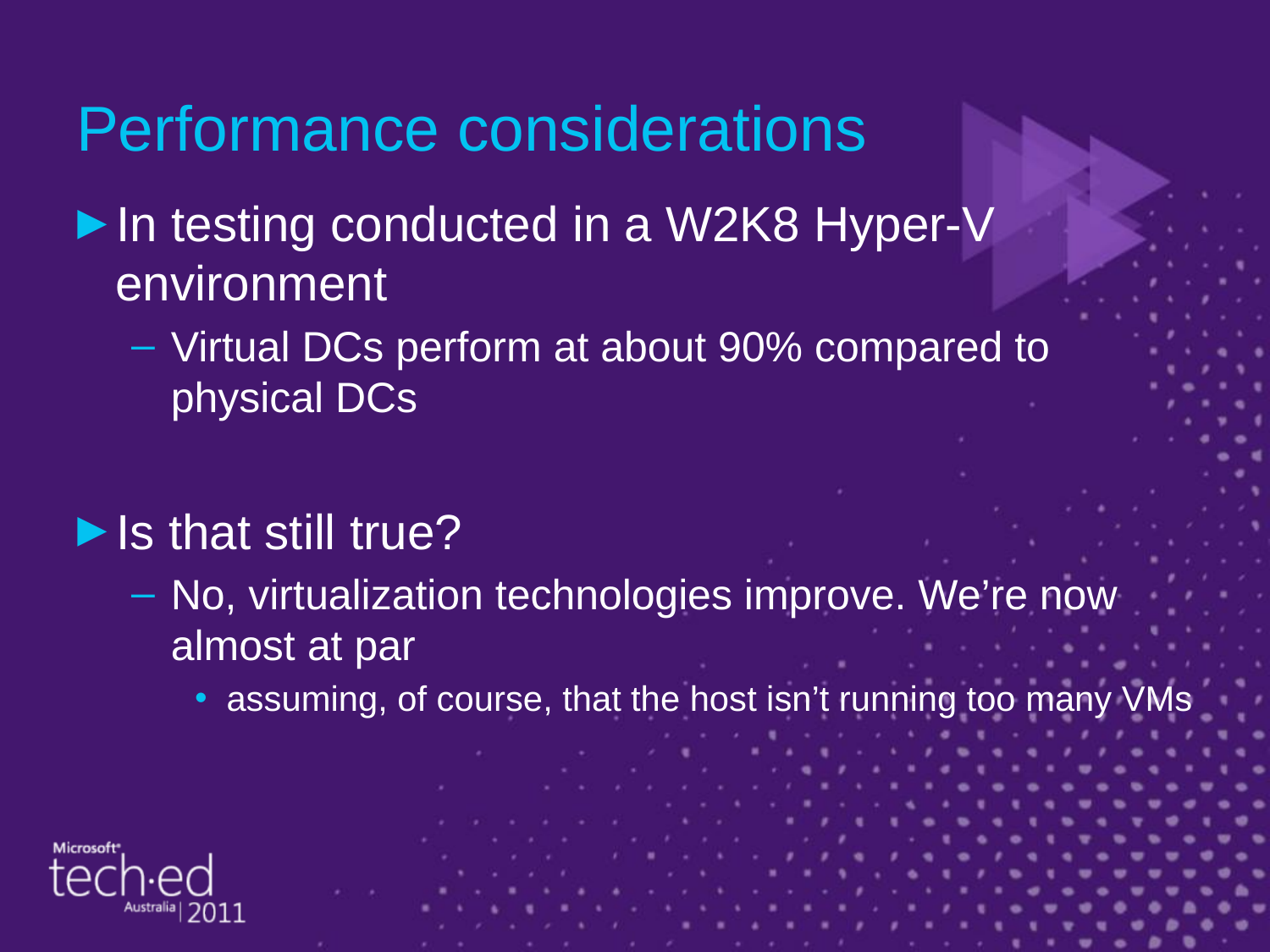

# Performance considerations
In testing conducted in a W2K8 Hyper-V environment
Virtual DCs perform at about 90% compared to physical DCs

Is that still true?
No, virtualization technologies improve. We’re now almost at par
assuming, of course, that the host isn’t running too many VMs